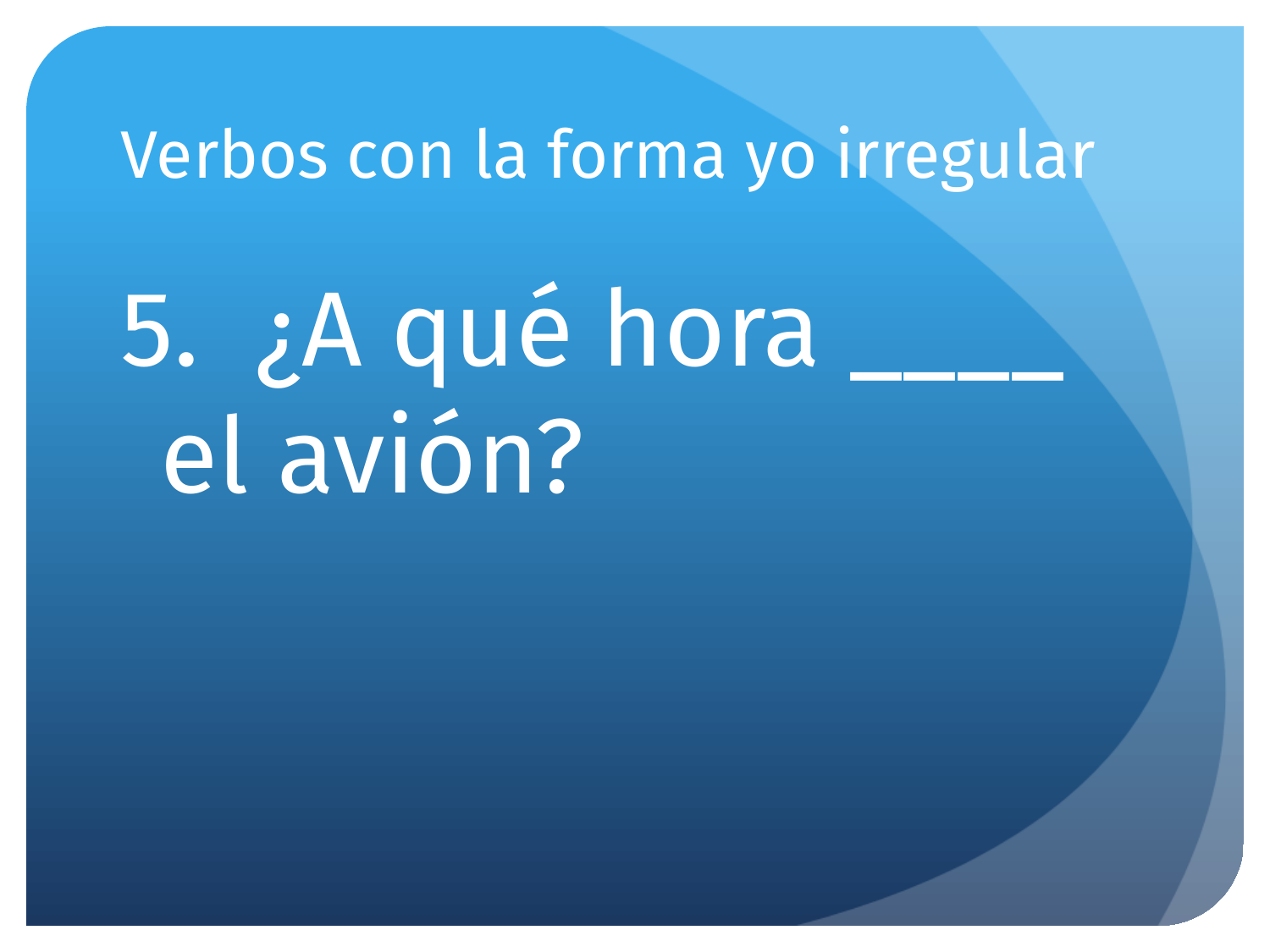

# Verbos con la forma yo irregular
5.  ¿A qué hora ____ el avión?